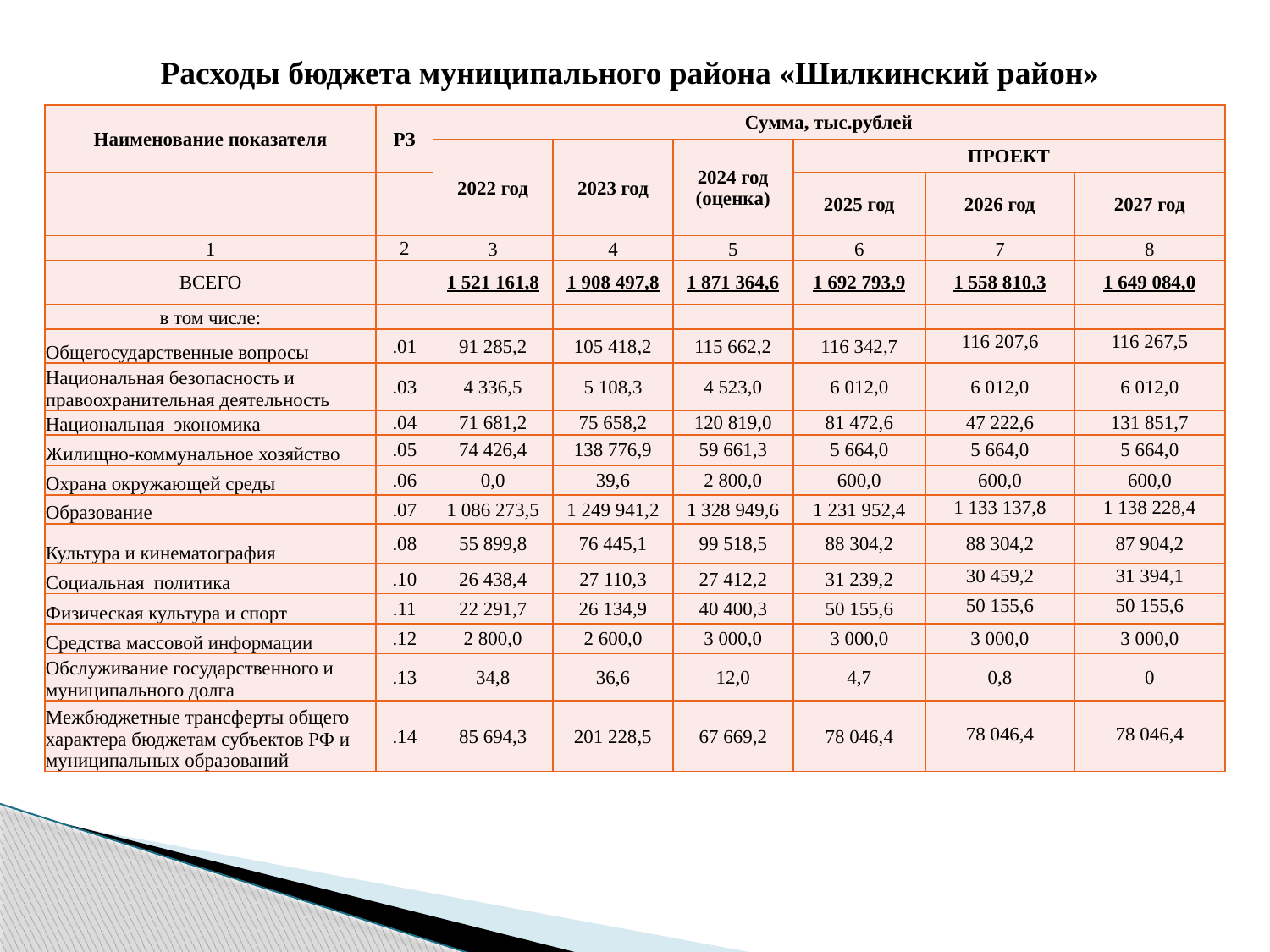

Расходы бюджета муниципального района «Шилкинский район»
| Наименование показателя | РЗ | Сумма, тыс.рублей |  |  |  |  |  |
| --- | --- | --- | --- | --- | --- | --- | --- |
|  |  | 2022 год | 2023 год | 2024 год (оценка) | ПРОЕКТ |  |  |
|  |  |  |  |  | 2025 год | 2026 год | 2027 год |
| 1 | 2 | 3 | 4 | 5 | 6 | 7 | 8 |
| ВСЕГО |  | 1 521 161,8 | 1 908 497,8 | 1 871 364,6 | 1 692 793,9 | 1 558 810,3 | 1 649 084,0 |
| в том числе: |  |  |  |  |  |  |  |
| Общегосударственные вопросы | .01 | 91 285,2 | 105 418,2 | 115 662,2 | 116 342,7 | 116 207,6 | 116 267,5 |
| Национальная безопасность и правоохранительная деятельность | .03 | 4 336,5 | 5 108,3 | 4 523,0 | 6 012,0 | 6 012,0 | 6 012,0 |
| Национальная экономика | .04 | 71 681,2 | 75 658,2 | 120 819,0 | 81 472,6 | 47 222,6 | 131 851,7 |
| Жилищно-коммунальное хозяйство | .05 | 74 426,4 | 138 776,9 | 59 661,3 | 5 664,0 | 5 664,0 | 5 664,0 |
| Охрана окружающей среды | .06 | 0,0 | 39,6 | 2 800,0 | 600,0 | 600,0 | 600,0 |
| Образование | .07 | 1 086 273,5 | 1 249 941,2 | 1 328 949,6 | 1 231 952,4 | 1 133 137,8 | 1 138 228,4 |
| Культура и кинематография | .08 | 55 899,8 | 76 445,1 | 99 518,5 | 88 304,2 | 88 304,2 | 87 904,2 |
| Социальная политика | .10 | 26 438,4 | 27 110,3 | 27 412,2 | 31 239,2 | 30 459,2 | 31 394,1 |
| Физическая культура и спорт | .11 | 22 291,7 | 26 134,9 | 40 400,3 | 50 155,6 | 50 155,6 | 50 155,6 |
| Средства массовой информации | .12 | 2 800,0 | 2 600,0 | 3 000,0 | 3 000,0 | 3 000,0 | 3 000,0 |
| Обслуживание государственного и муниципального долга | .13 | 34,8 | 36,6 | 12,0 | 4,7 | 0,8 | 0 |
| Межбюджетные трансферты общего характера бюджетам субъектов РФ и муниципальных образований | .14 | 85 694,3 | 201 228,5 | 67 669,2 | 78 046,4 | 78 046,4 | 78 046,4 |